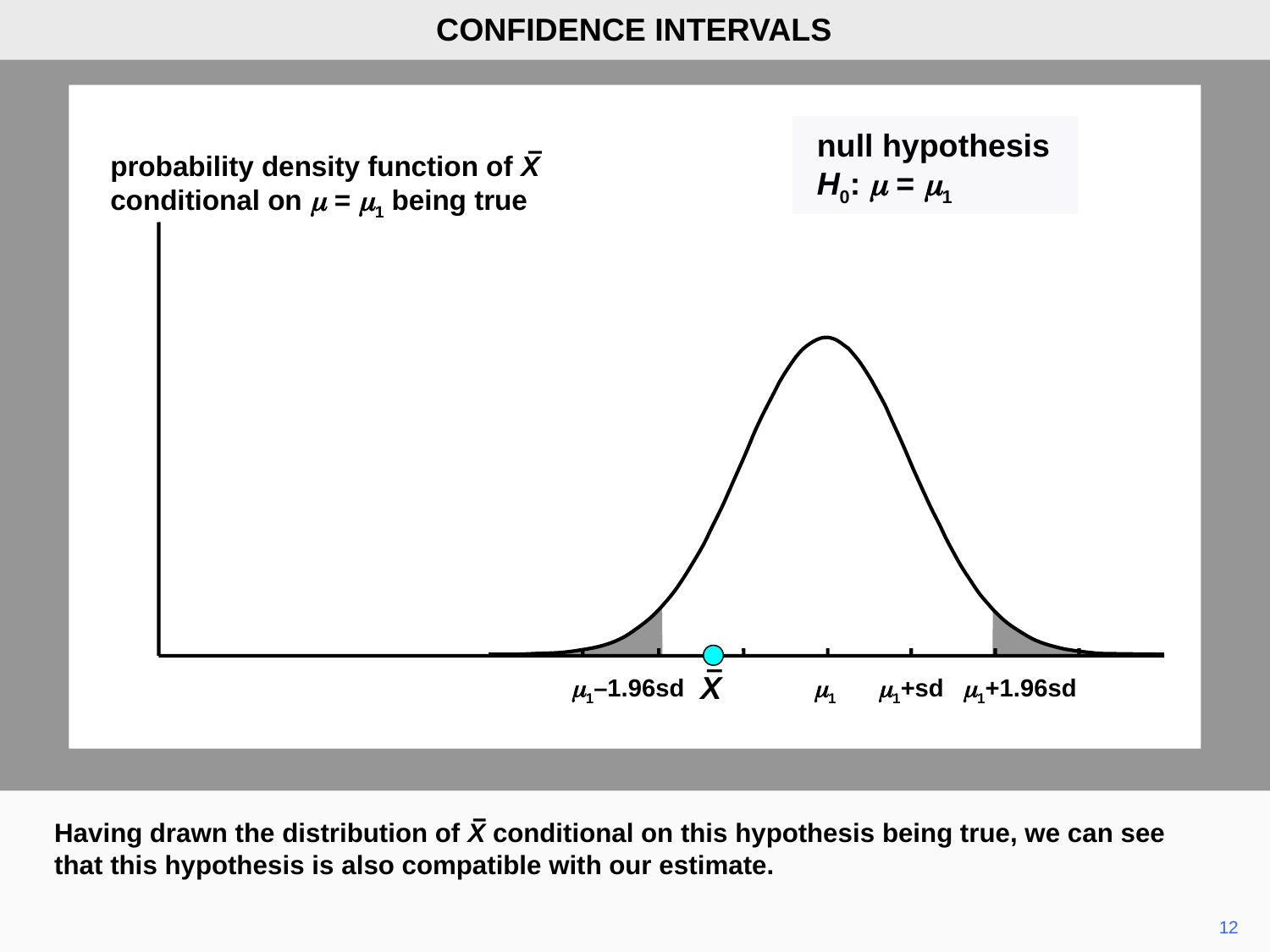

CONFIDENCE INTERVALS

null hypothesis
H0: μ = μ1
probability density function of X

conditional on μ = μ1 being true

X

μ1–1.96sd
μ1
μ1+sd
μ1+1.96sd

Having drawn the distribution of X conditional on this hypothesis being true, we can see that this hypothesis is also compatible with our estimate.

12